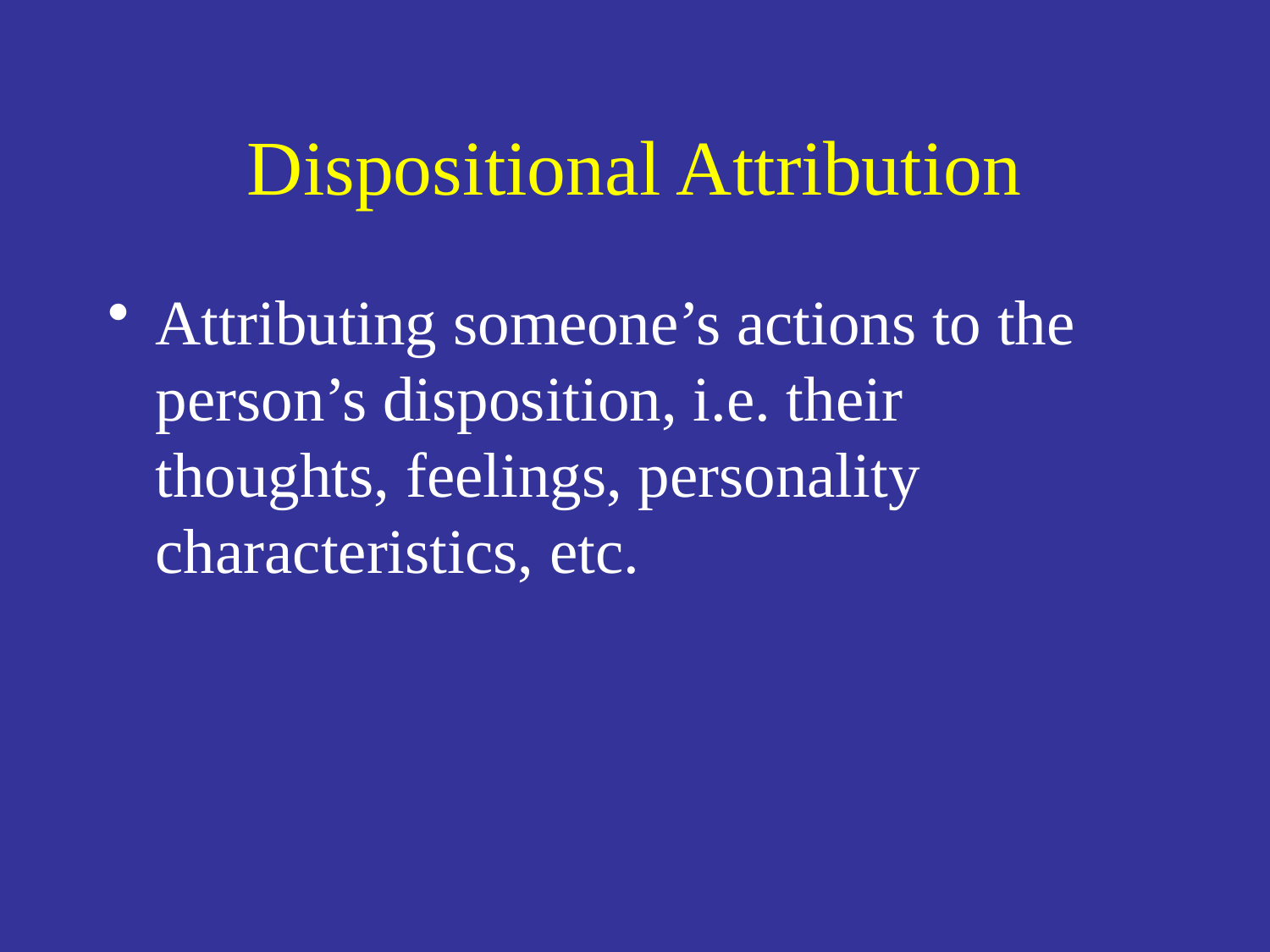

# Dispositional Attribution
Attributing someone’s actions to the person’s disposition, i.e. their thoughts, feelings, personality characteristics, etc.